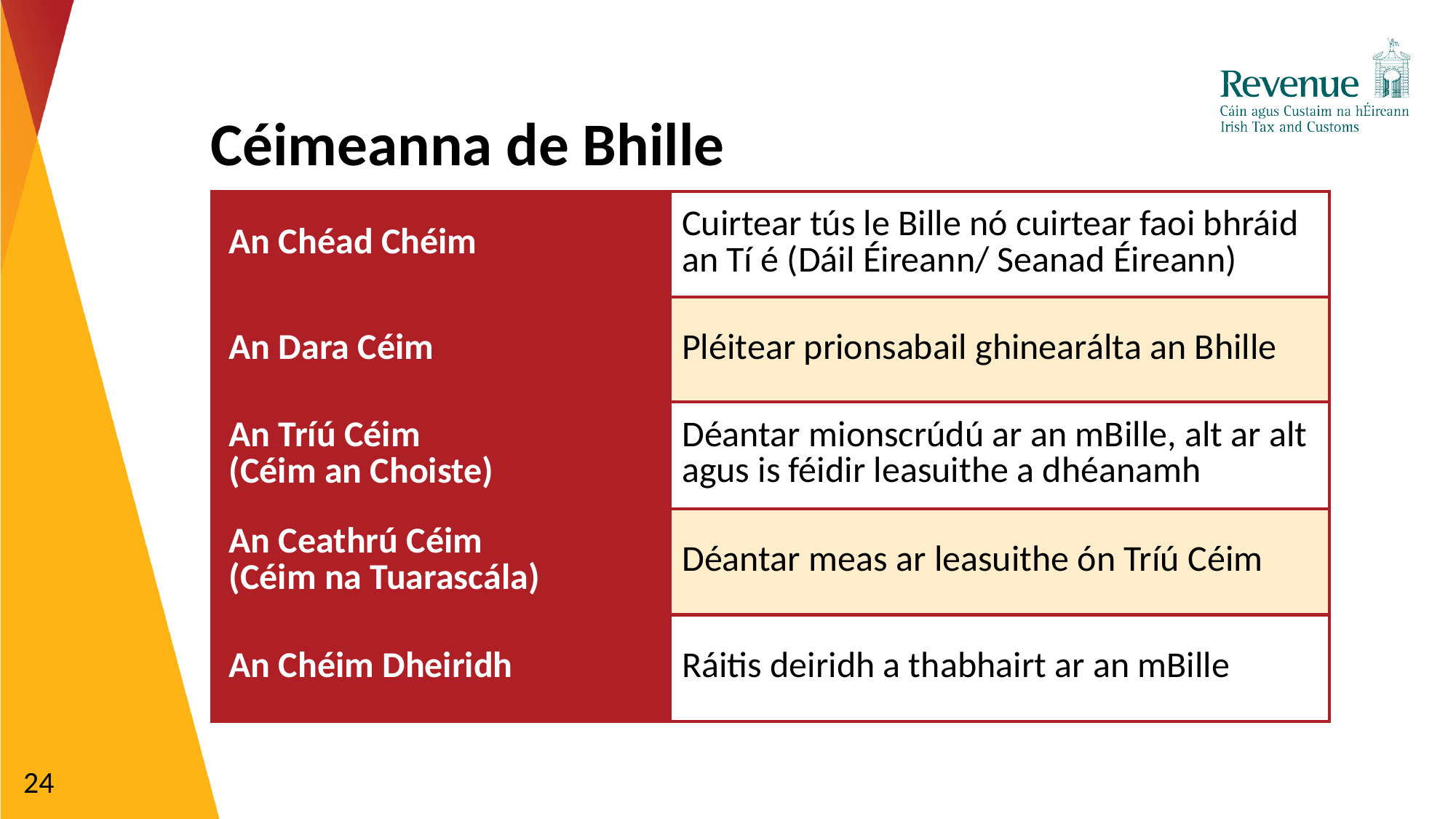

# Céimeanna de Bhille

| An Chéad Chéim | Cuirtear tús le Bille nó cuirtear faoi bhráid an Tí é (Dáil Éireann/ Seanad Éireann) |
| --- | --- |
| An Dara Céim | Pléitear prionsabail ghinearálta an Bhille |
| --- | --- |
| An Tríú Céim (Céim an Choiste) | Déantar mionscrúdú ar an mBille, alt ar alt agus is féidir leasuithe a dhéanamh |
| --- | --- |
| An Ceathrú Céim (Céim na Tuarascála) | Déantar meas ar leasuithe ón Tríú Céim |
| --- | --- |
| An Chéim Dheiridh | Ráitis deiridh a thabhairt ar an mBille |
| --- | --- |
24